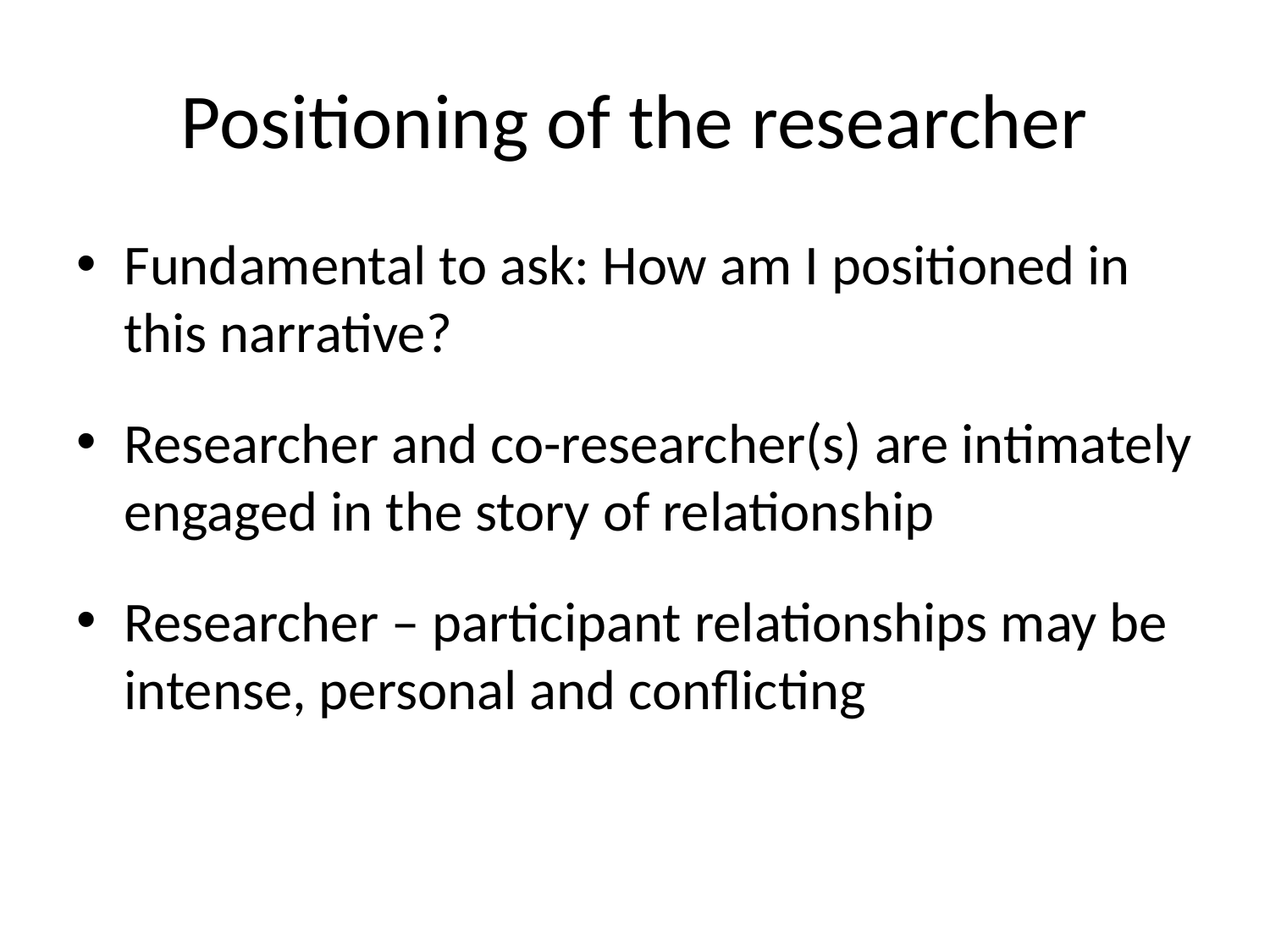

# Positioning of the researcher
Fundamental to ask: How am I positioned in this narrative?
Researcher and co-researcher(s) are intimately engaged in the story of relationship
Researcher – participant relationships may be intense, personal and conflicting